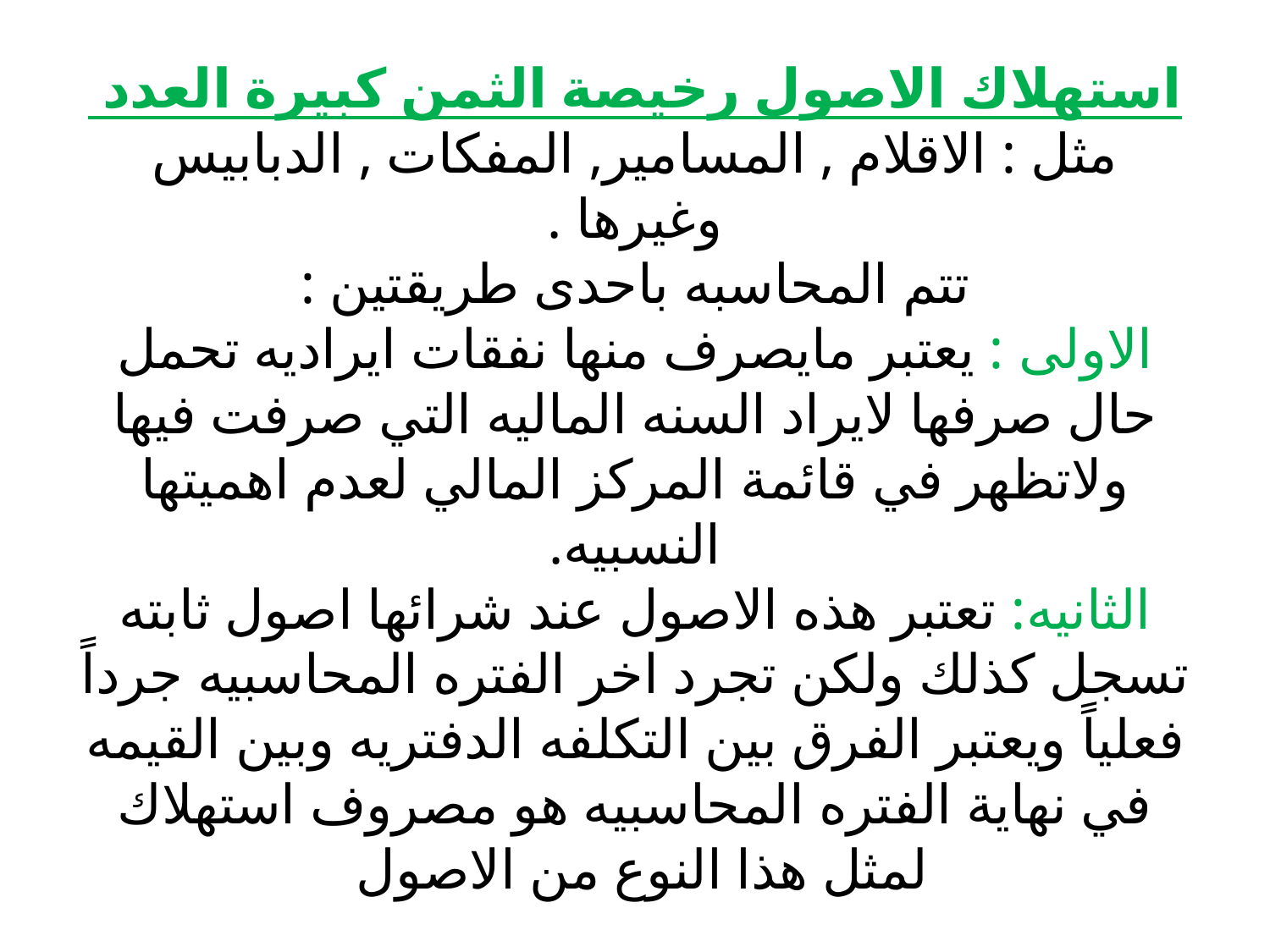

# استهلاك الاصول رخيصة الثمن كبيرة العدد مثل : الاقلام , المسامير, المفكات , الدبابيس وغيرها . تتم المحاسبه باحدى طريقتين : الاولى : يعتبر مايصرف منها نفقات ايراديه تحمل حال صرفها لايراد السنه الماليه التي صرفت فيها ولاتظهر في قائمة المركز المالي لعدم اهميتها النسبيه. الثانيه: تعتبر هذه الاصول عند شرائها اصول ثابته تسجل كذلك ولكن تجرد اخر الفتره المحاسبيه جرداً فعلياً ويعتبر الفرق بين التكلفه الدفتريه وبين القيمه في نهاية الفتره المحاسبيه هو مصروف استهلاك لمثل هذا النوع من الاصول